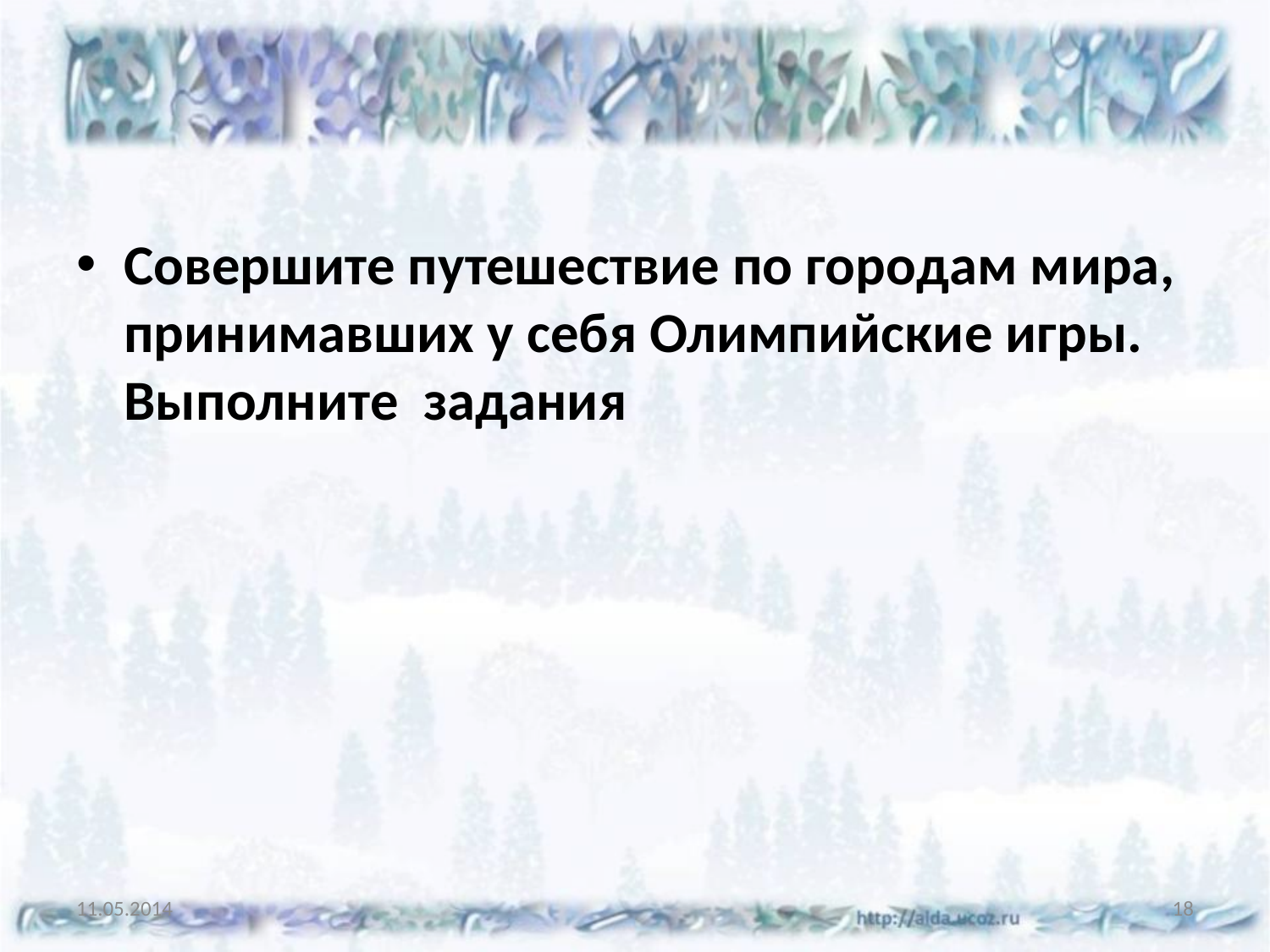

#
Совершите путешествие по городам мира, принимавших у себя Олимпийские игры. Выполните  задания

11.05.2014
18